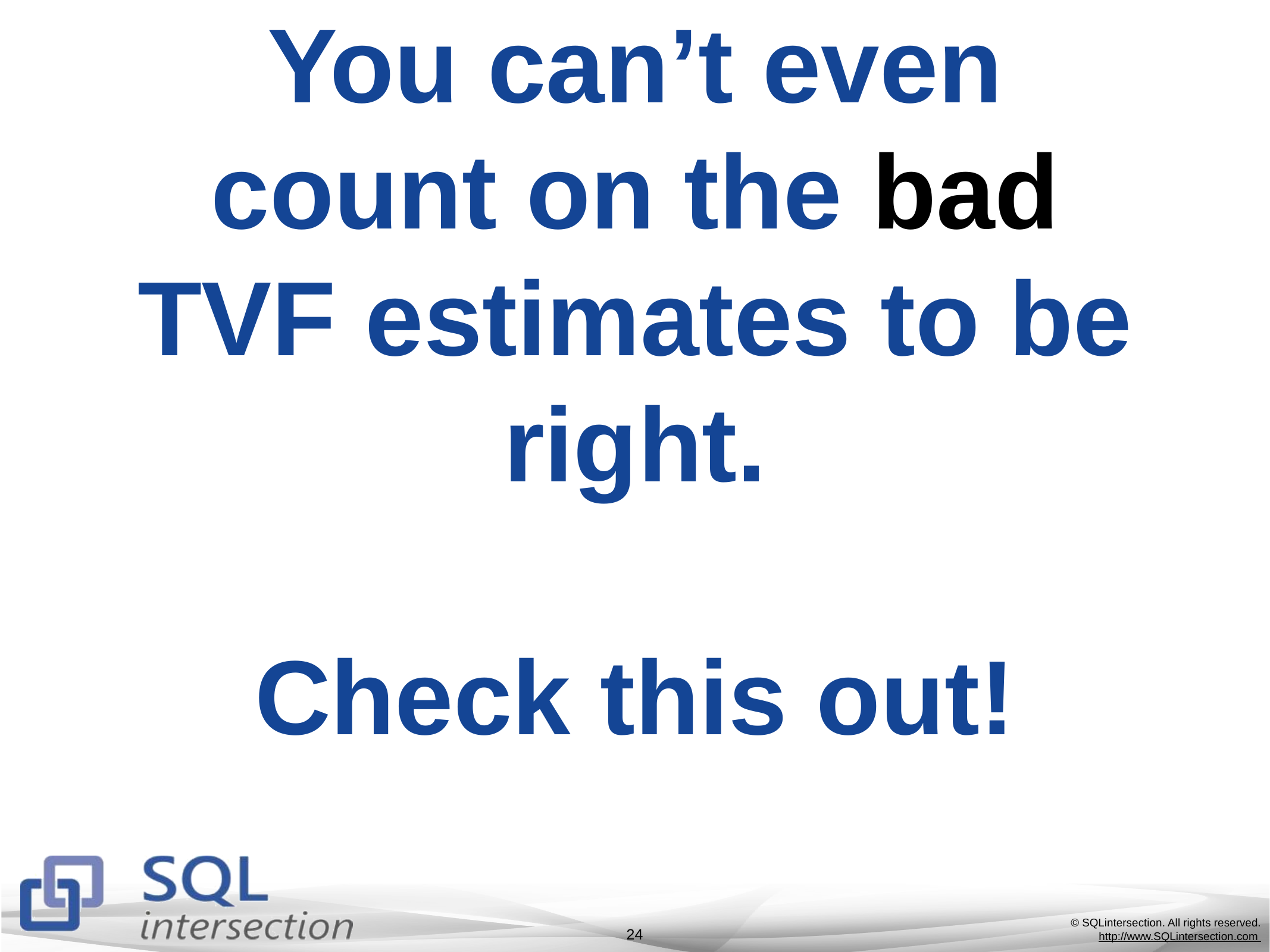

# You can’t even count on the bad TVF estimates to be right. Check this out!